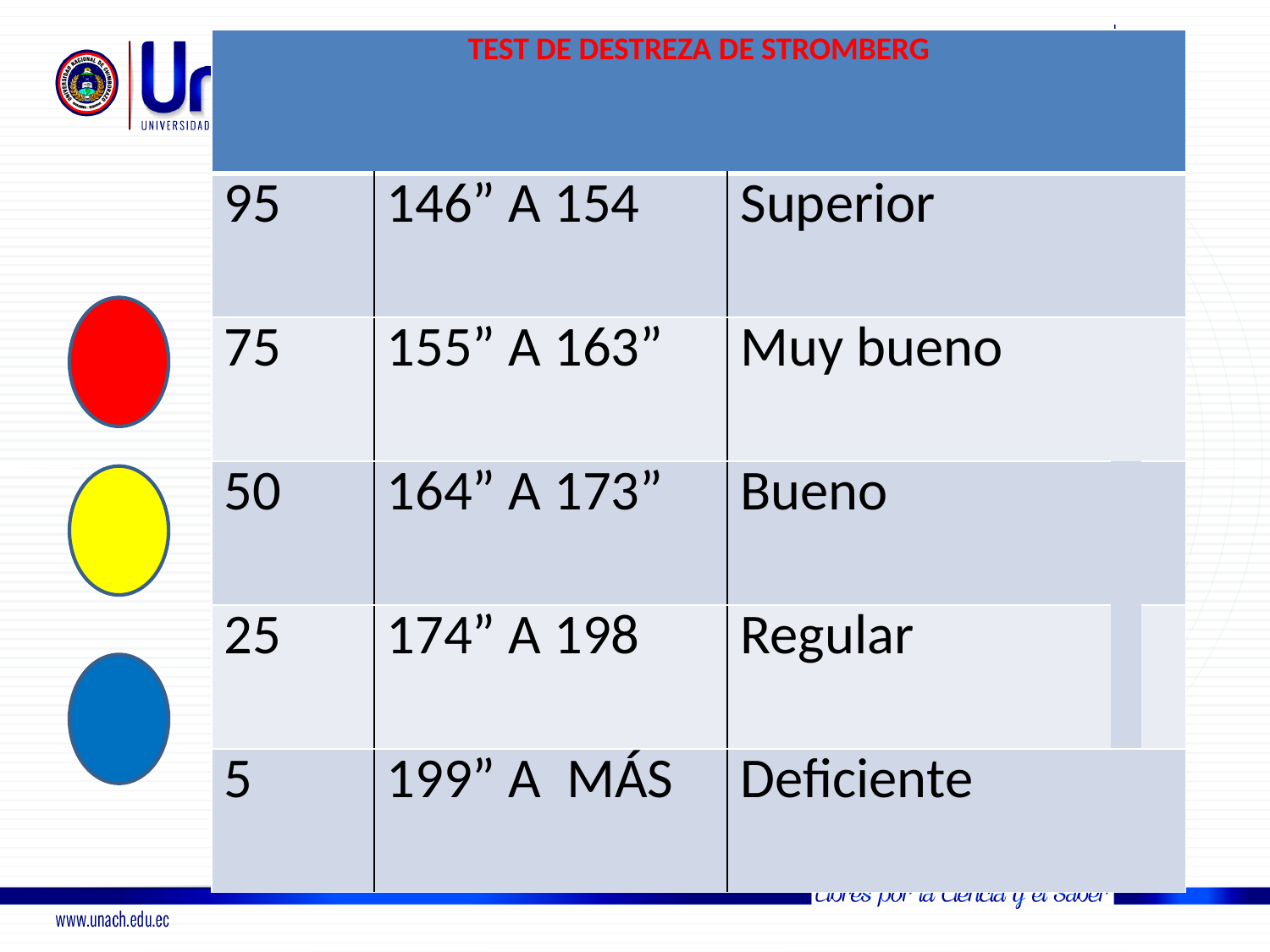

| TEST DE DESTREZA DE STROMBERG |  |  |  |  |
| --- | --- | --- | --- | --- |
| 95 | 146” A 154 | Superior |  |  |
| 75 | 155” A 163” | Muy bueno |  |  |
| 50 | 164” A 173” | Bueno |  |  |
| 25 | 174” A 198 | Regular |  |  |
| 5 | 199” A MÁS | Deficiente |  |  |
#